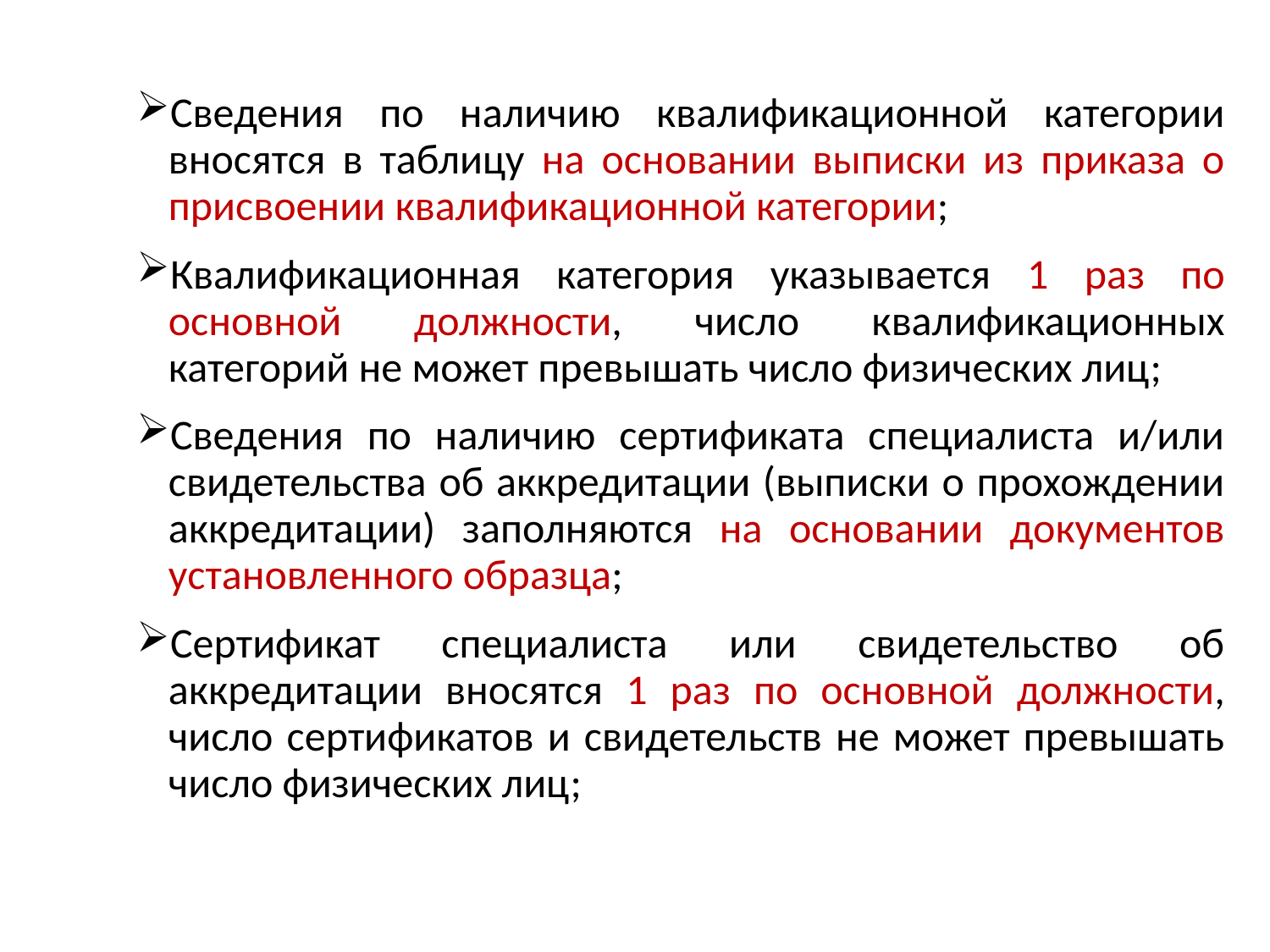

Сведения по наличию квалификационной категории вносятся в таблицу на основании выписки из приказа о присвоении квалификационной категории;
Квалификационная категория указывается 1 раз по основной должности, число квалификационных категорий не может превышать число физических лиц;
Сведения по наличию сертификата специалиста и/или свидетельства об аккредитации (выписки о прохождении аккредитации) заполняются на основании документов установленного образца;
Сертификат специалиста или свидетельство об аккредитации вносятся 1 раз по основной должности, число сертификатов и свидетельств не может превышать число физических лиц;